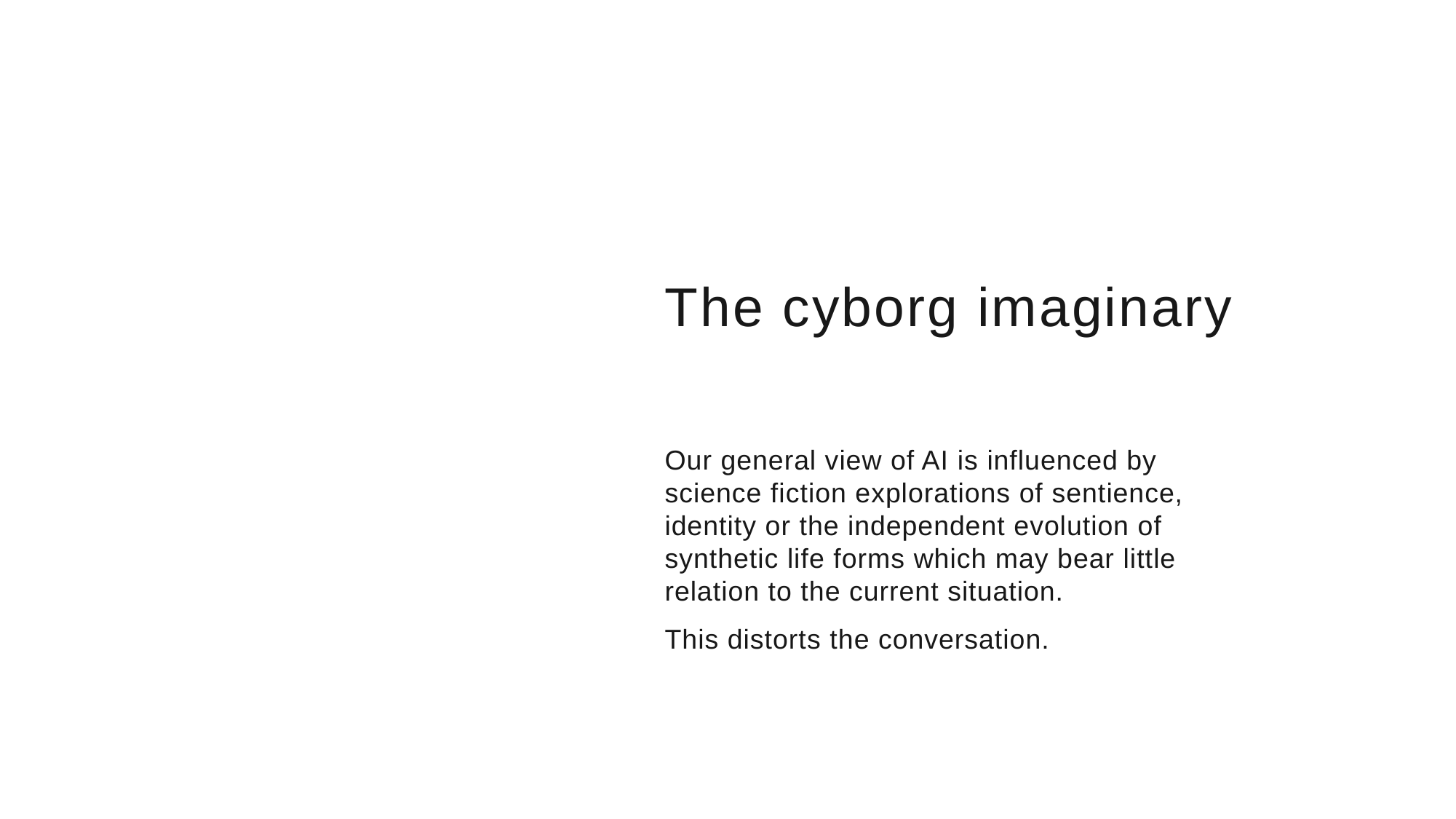

# The cyborg imaginary
Our general view of AI is influenced by science fiction explorations of sentience, identity or the independent evolution of synthetic life forms which may bear little relation to the current situation.
This distorts the conversation.